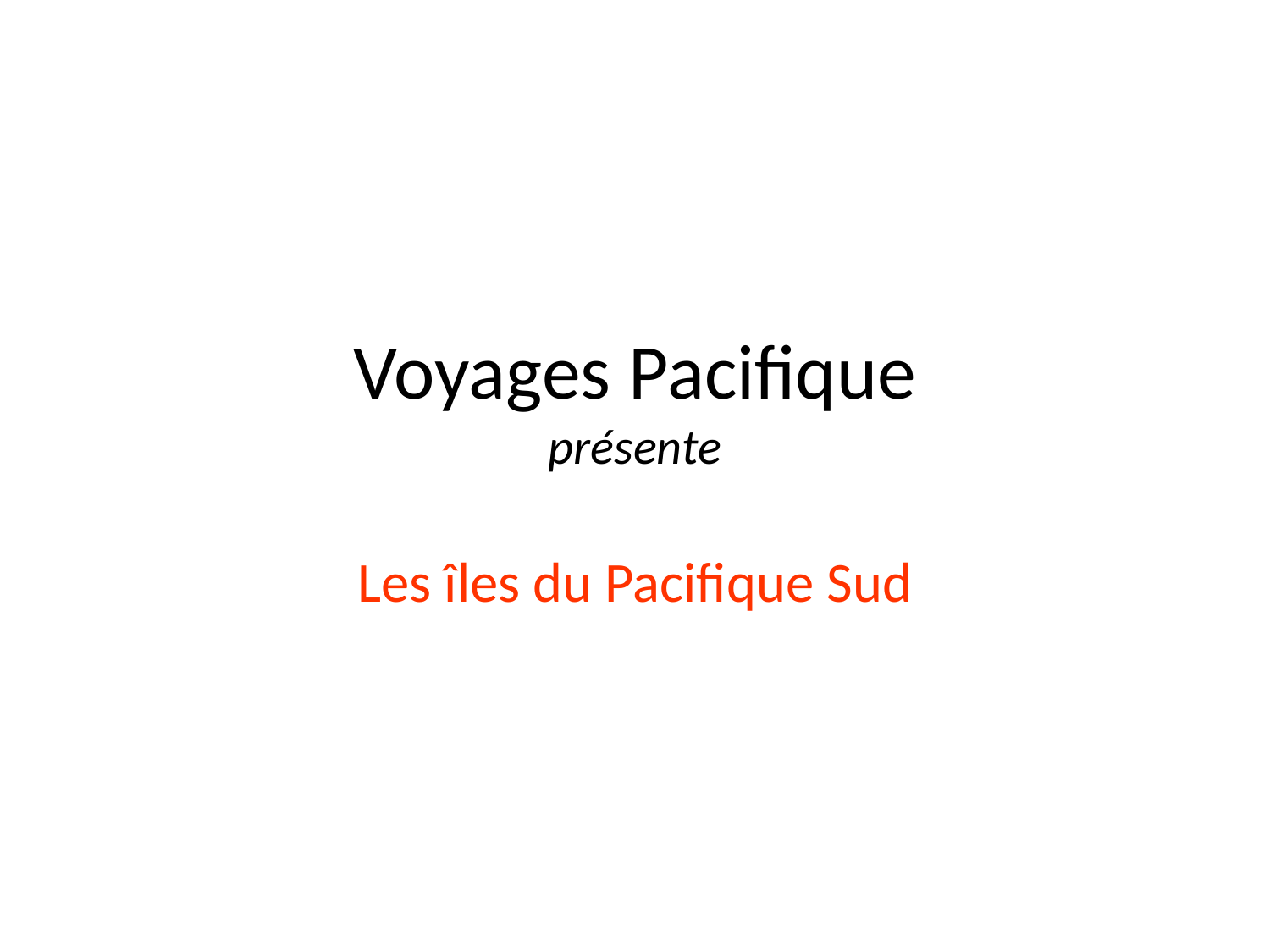

# Voyages Pacifique présente
Les îles du Pacifique Sud